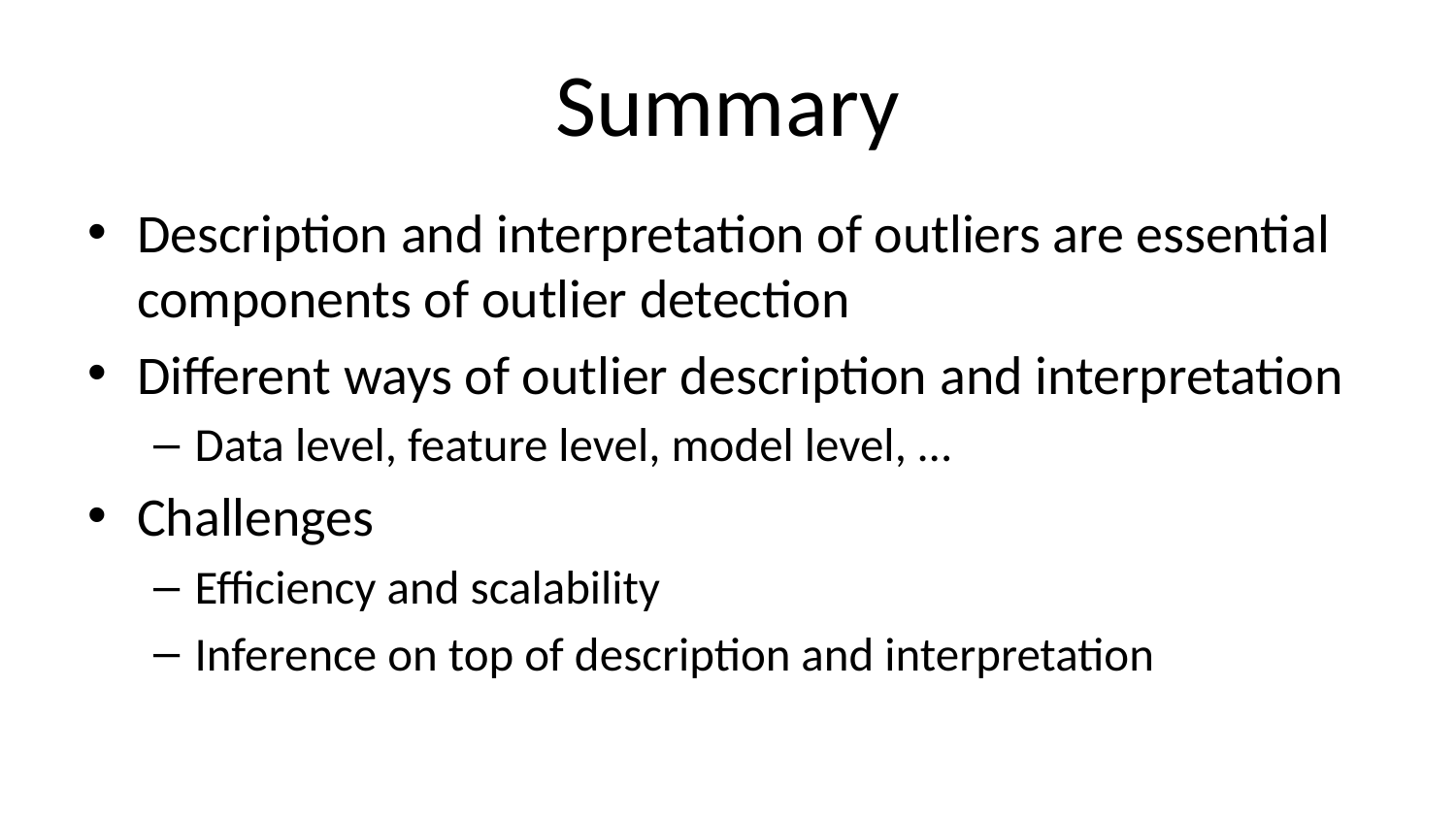

# Summary
Description and interpretation of outliers are essential components of outlier detection
Different ways of outlier description and interpretation
Data level, feature level, model level, …
Challenges
Efficiency and scalability
Inference on top of description and interpretation